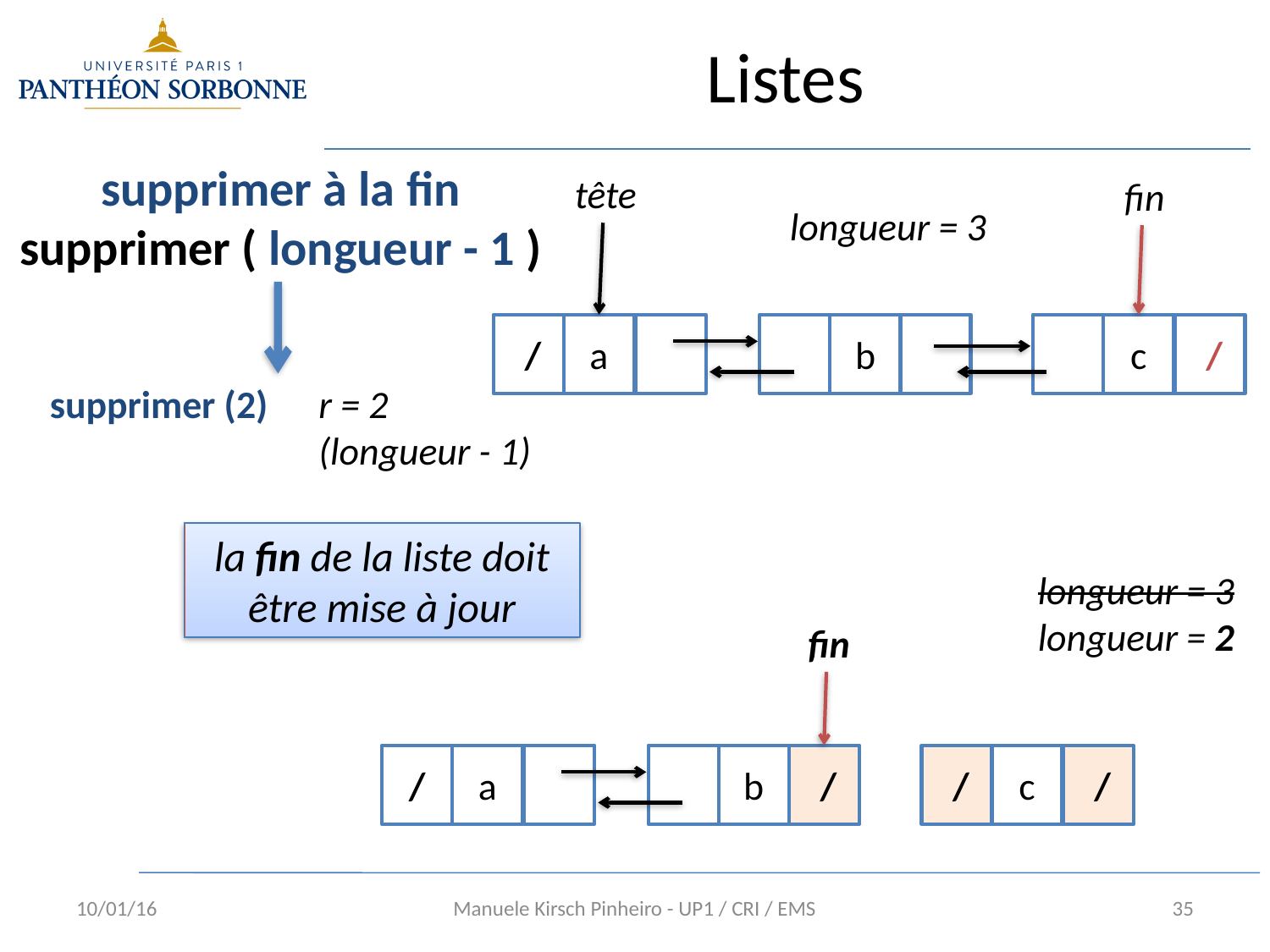

# Listes
supprimer à la fin
supprimer ( longueur - 1 )
tête
fin
longueur = 3
 /
a

b

c
 /
supprimer (2)
r = 2
(longueur - 1)
la fin de la liste doit être mise à jour
longueur = 3
longueur = 2
fin
/
a

b
 /
 /
c
 /
10/01/16
Manuele Kirsch Pinheiro - UP1 / CRI / EMS
35